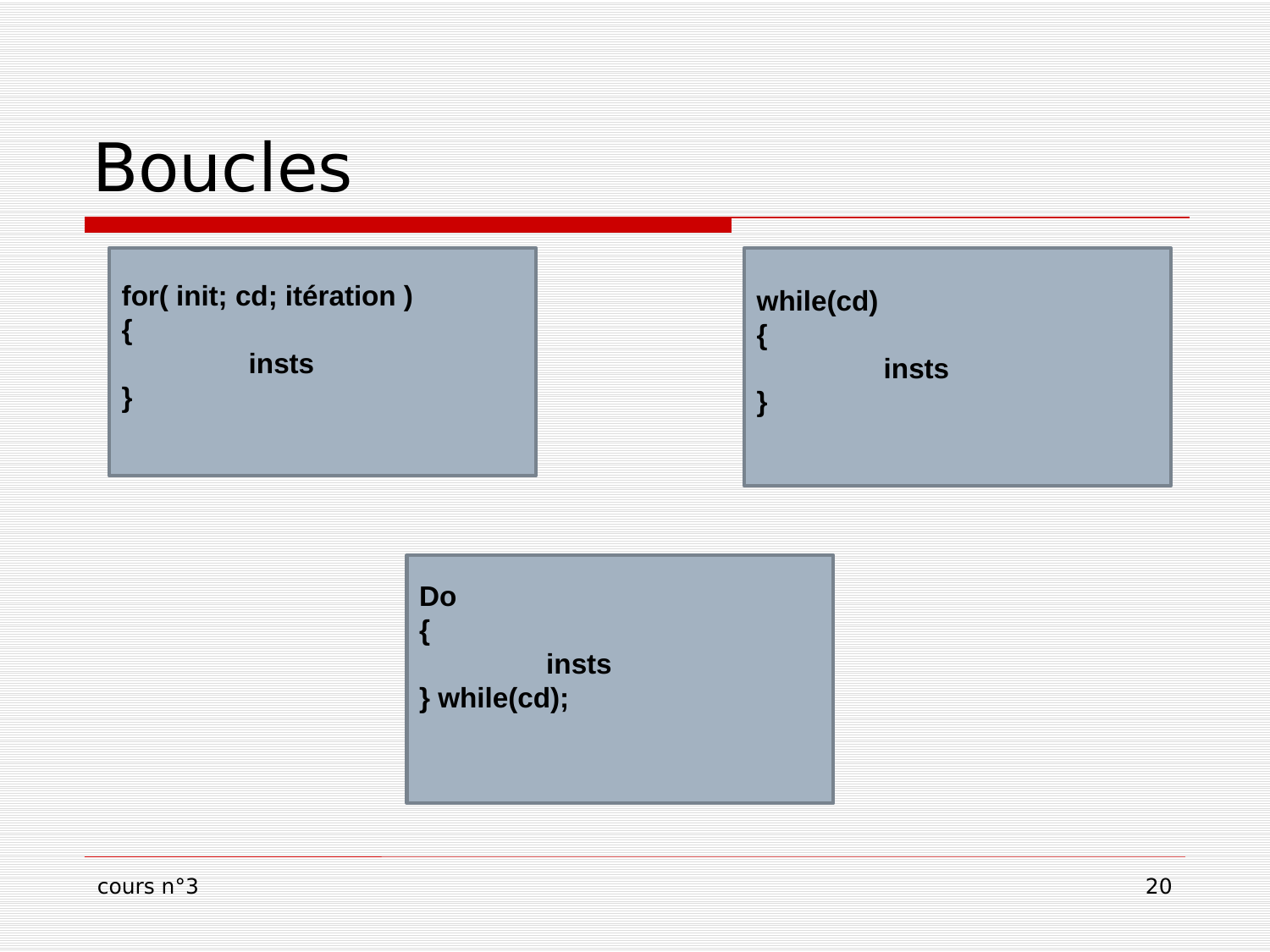

# Boucles

for( init; cd; itération )
{
	insts
}

while(cd)
{
	insts
}

Do
{
	insts
} while(cd);

cours n°3
20